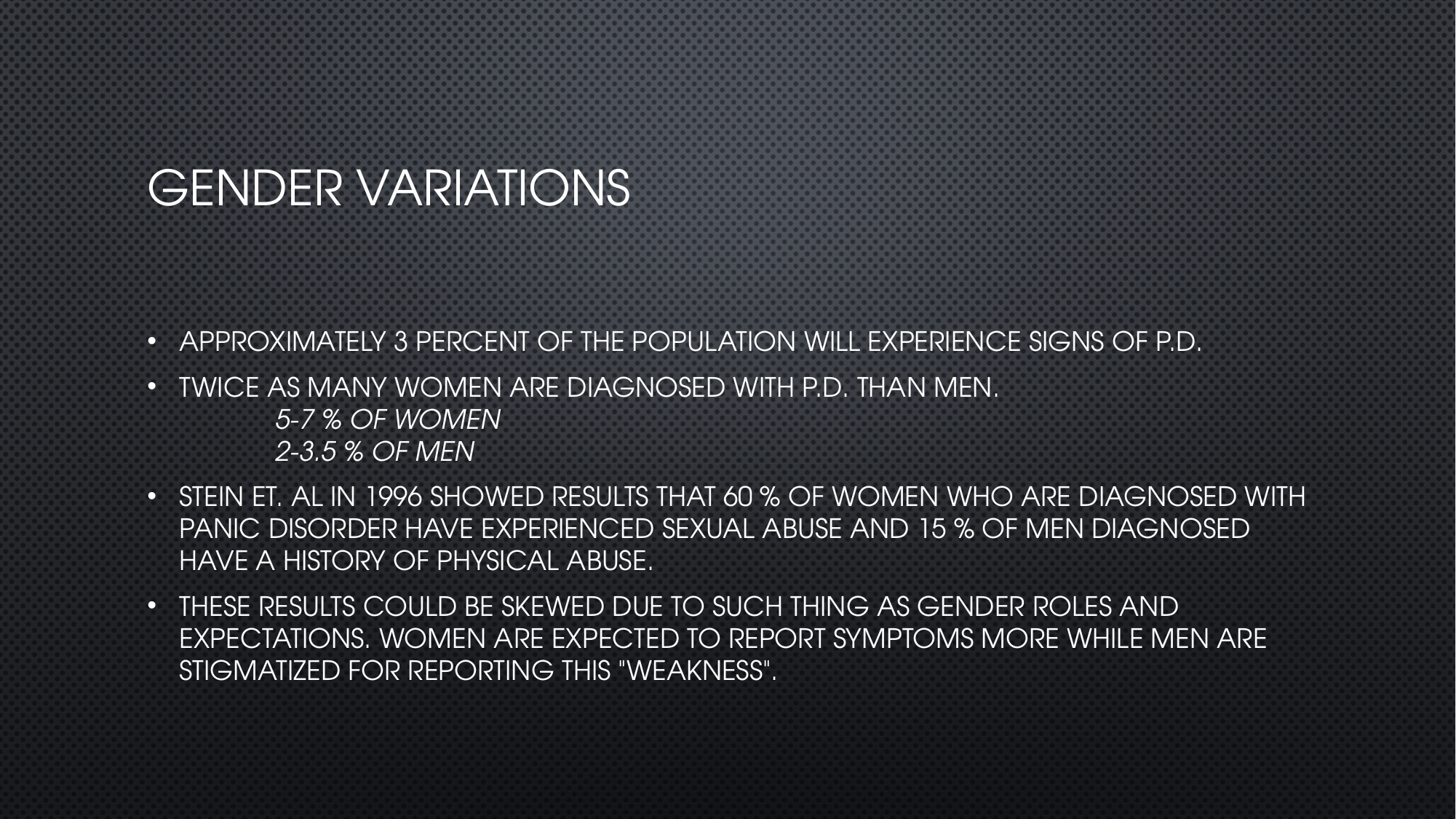

# Gender Variations
Approximately 3 percent of the population will experience signs of P.D.
Twice as many women are diagnosed with P.D. than men.
	5-7 % of women
	2-3.5 % of men
Stein et. al in 1996 showed results that 60 % of women who are diagnosed with Panic disorder have experienced sexual abuse and 15 % of men diagnosed have a history of physical abuse.
These results could be skewed due to such thing as gender roles and expectations. Women are expected to report symptoms more while men are stigmatized for reporting this "weakness".